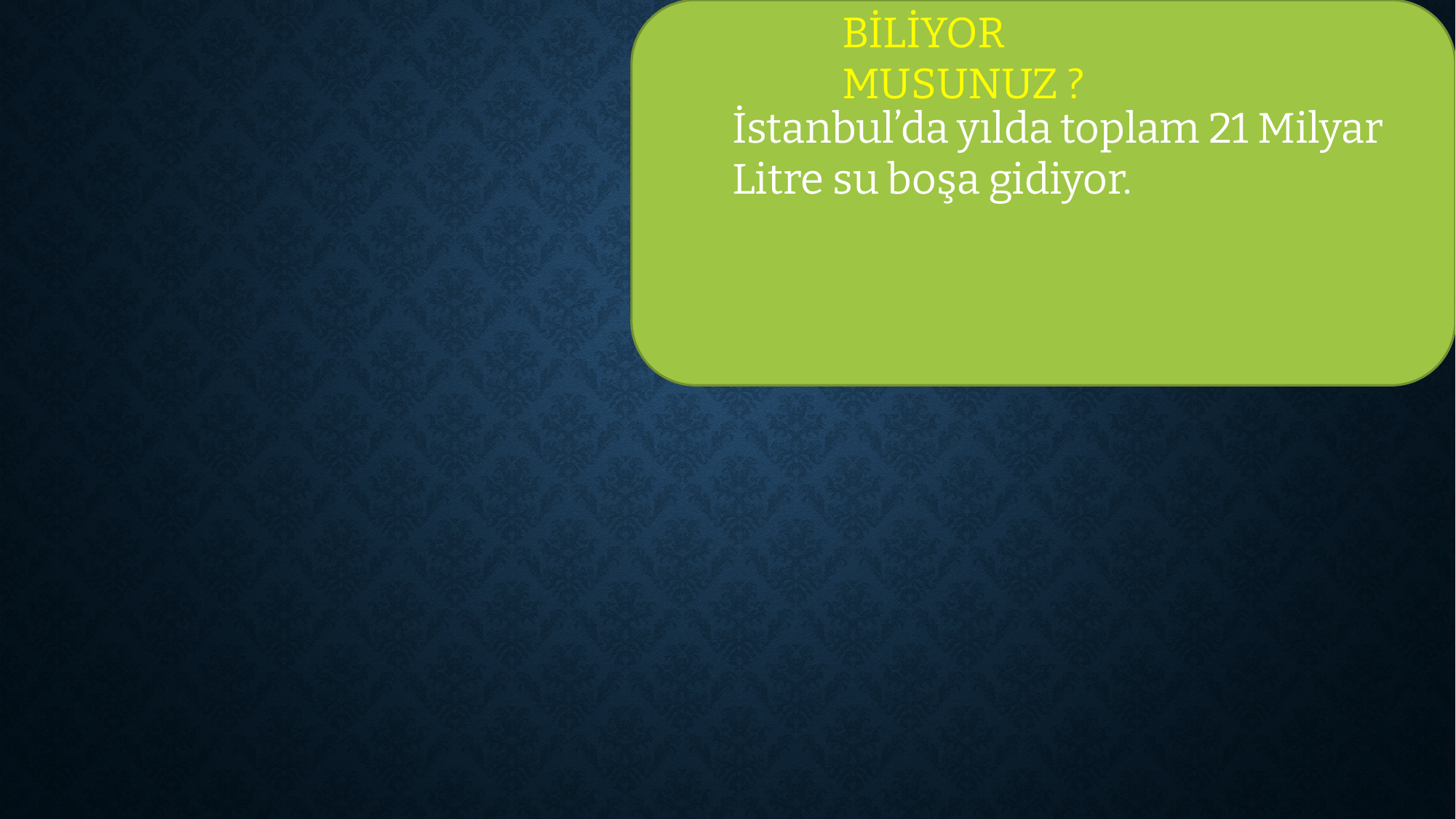

BİLİYOR MUSUNUZ ?
İstanbul’da yılda toplam 21 Milyar Litre su boşa gidiyor.